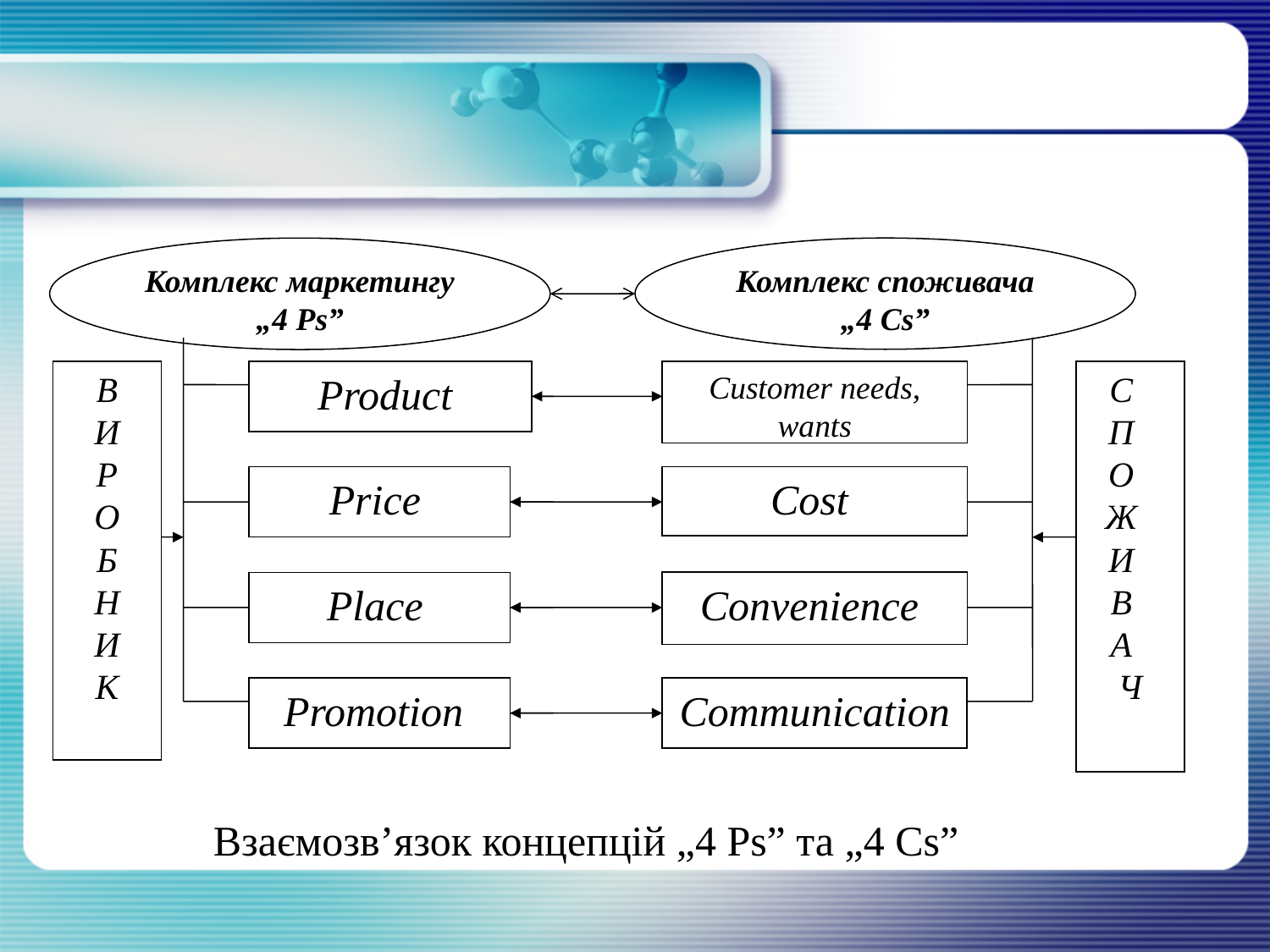

Комплекс маркетингу
„4 Рs”
Комплекс споживача
„4 Сs”

В
И
Р
О
Б
Н
И
К

Product

Сustomer needs, wants
С
П
О
Ж
И
В
А
Ч

Price
Сost

Place
Сonvenience

Promotion

Сommunication

Взаємозв’язок концепцій „4 Рs” та „4 Сs”